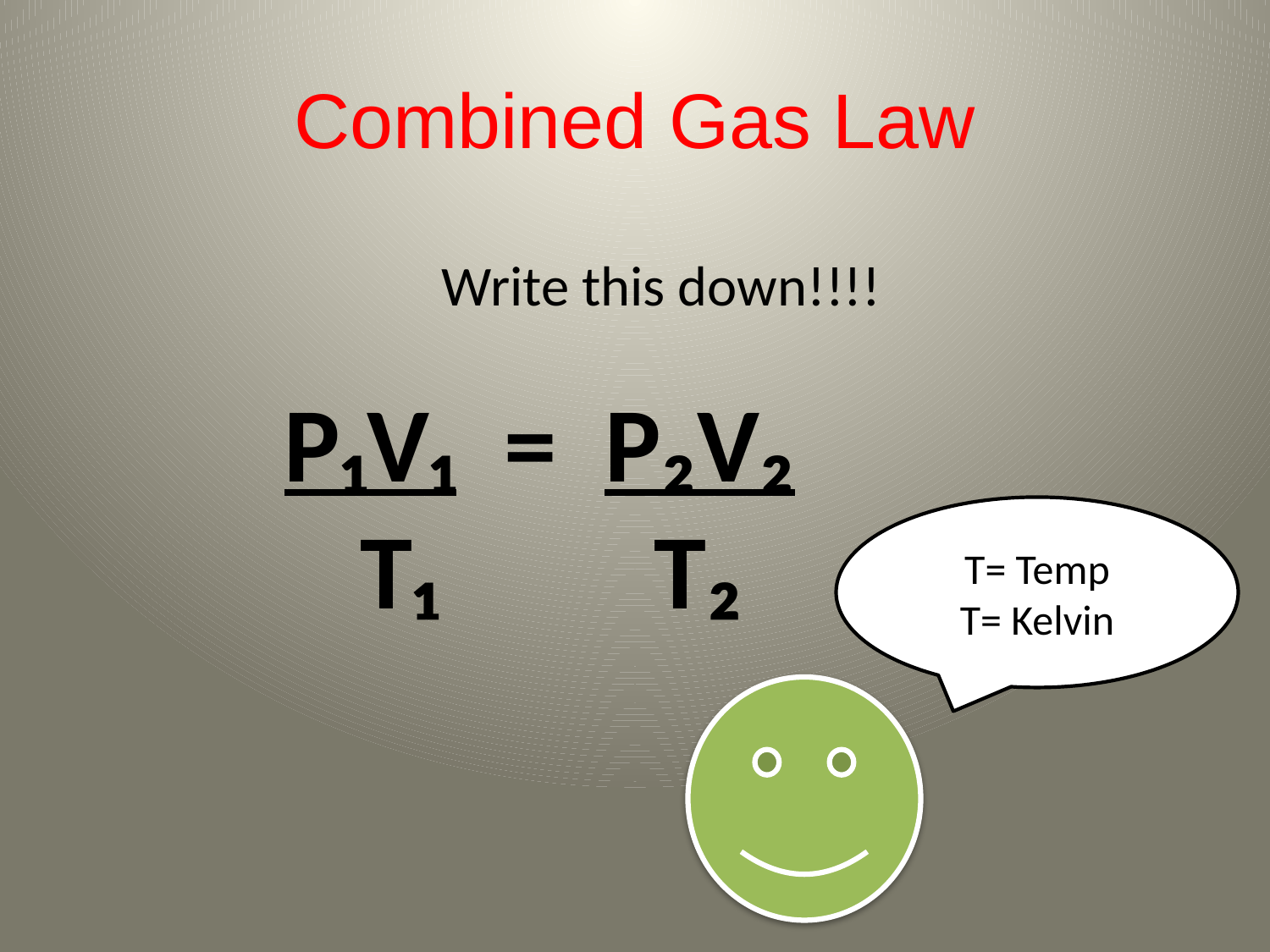

# Combined Gas Law
Write this down!!!!
P₁V₁  =  P₂V₂
 T₁         T₂
T= Temp
T= Kelvin